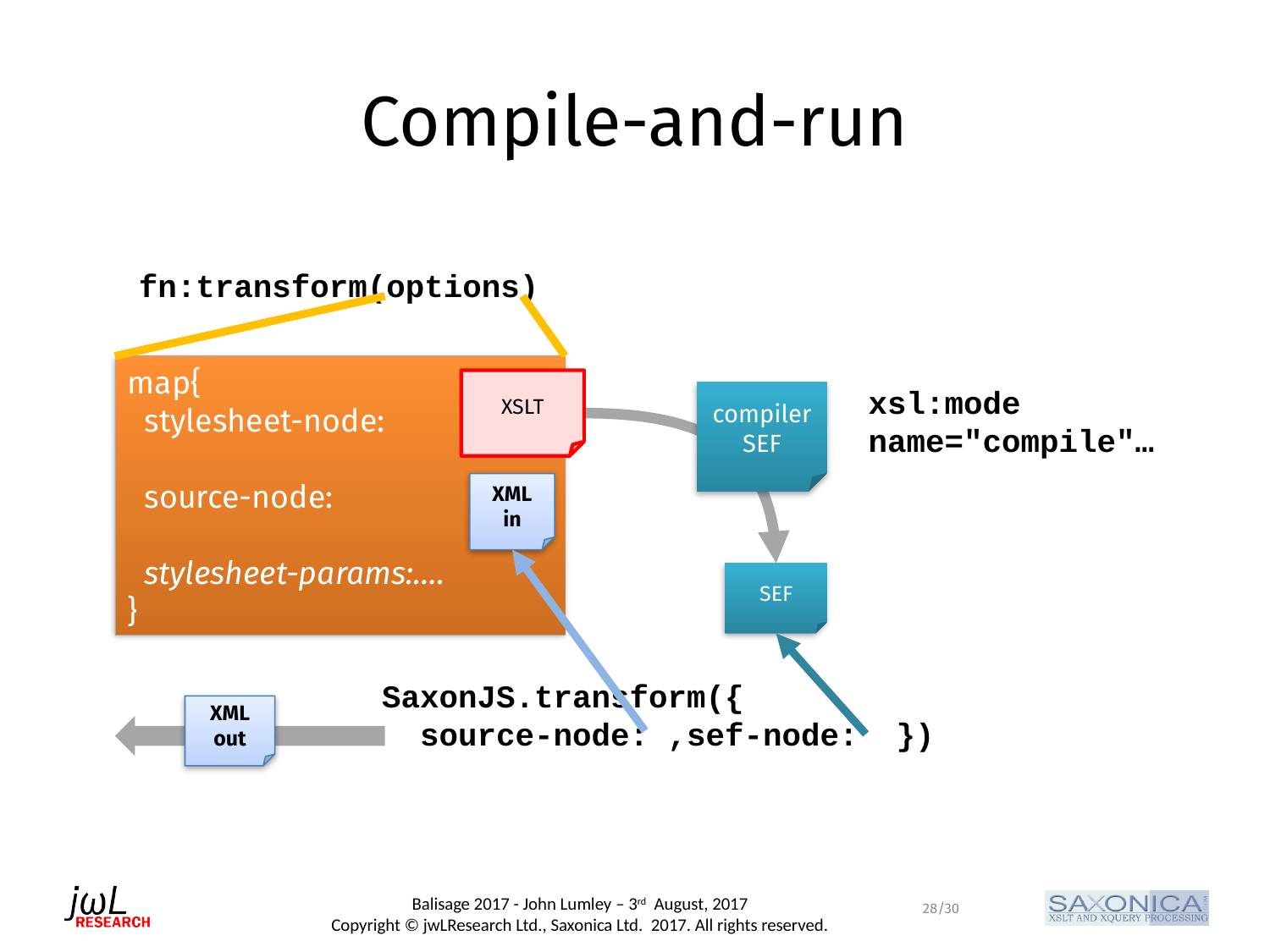

# Compile-and-run
fn:transform(options)
map{
  stylesheet-node:

  source-node:

  stylesheet-params:….
}
XSLT
XML in
xsl:mode
name="compile"…
compilerSEF
SEF
SaxonJS.transform({
  source-node: ,sef-node:  })
XML out

28/30